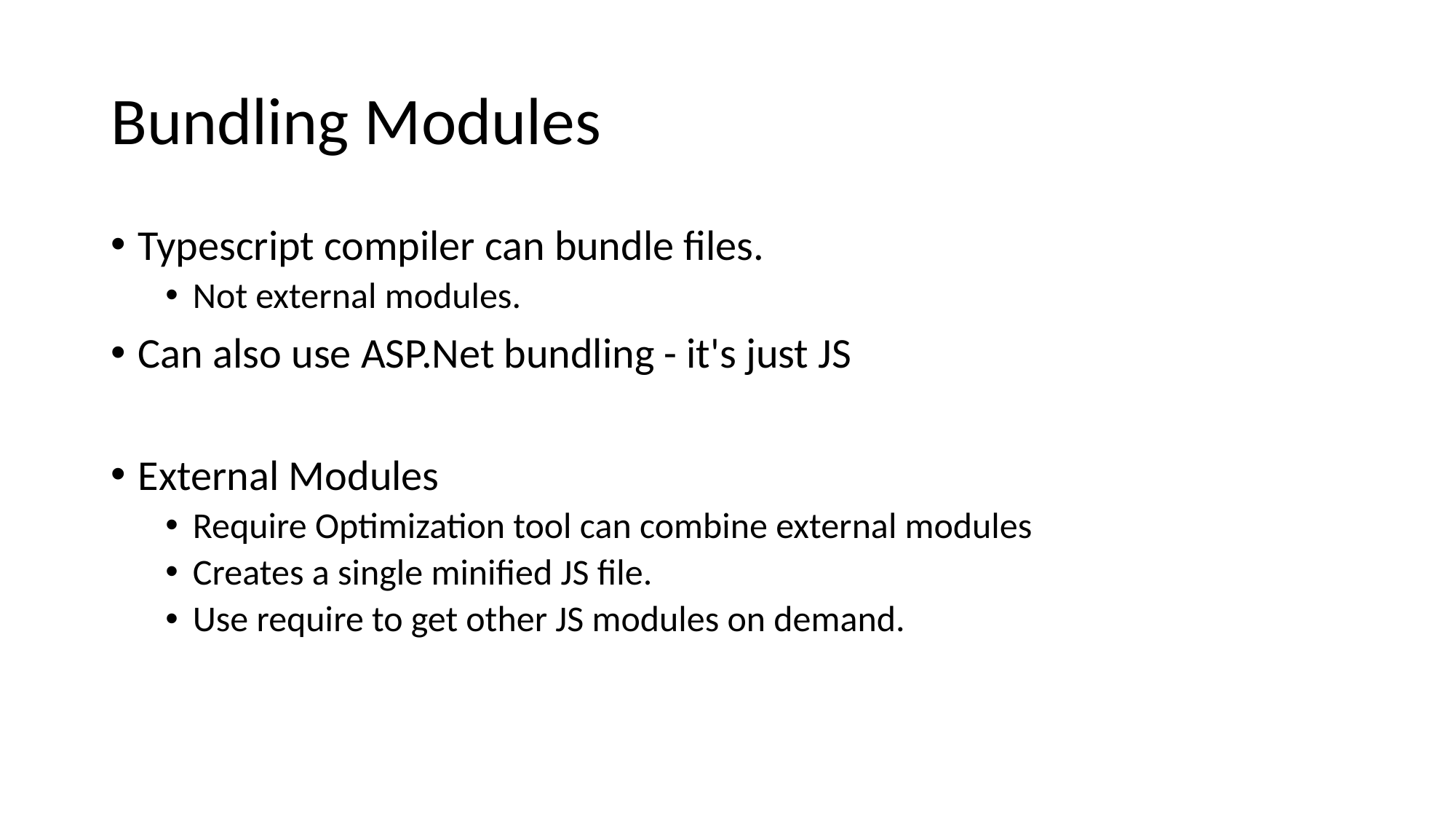

# Bundling Modules
Typescript compiler can bundle files.
Not external modules.
Can also use ASP.Net bundling - it's just JS

External Modules
Require Optimization tool can combine external modules
Creates a single minified JS file.
Use require to get other JS modules on demand.